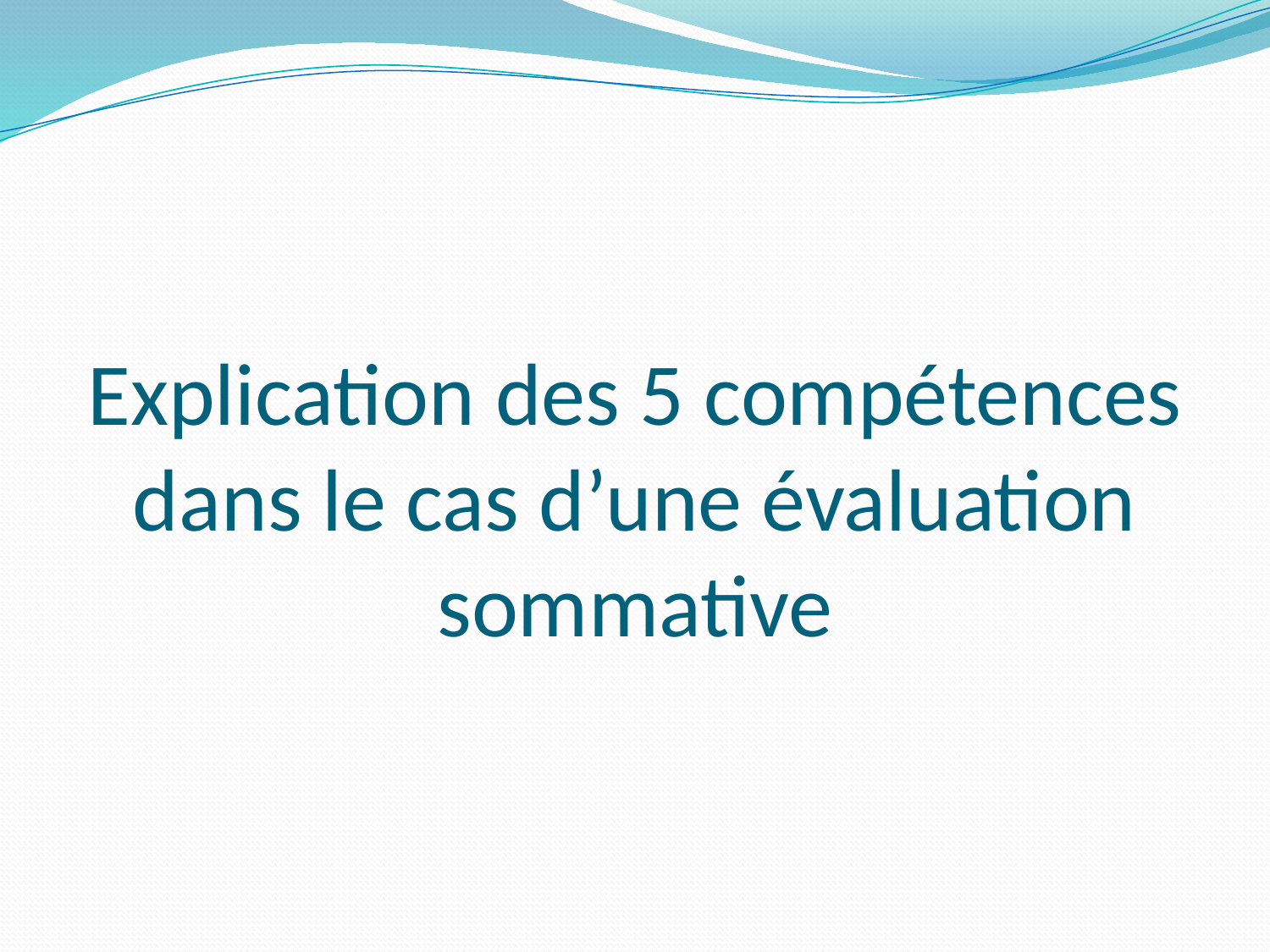

# Explication des 5 compétences dans le cas d’une évaluation sommative